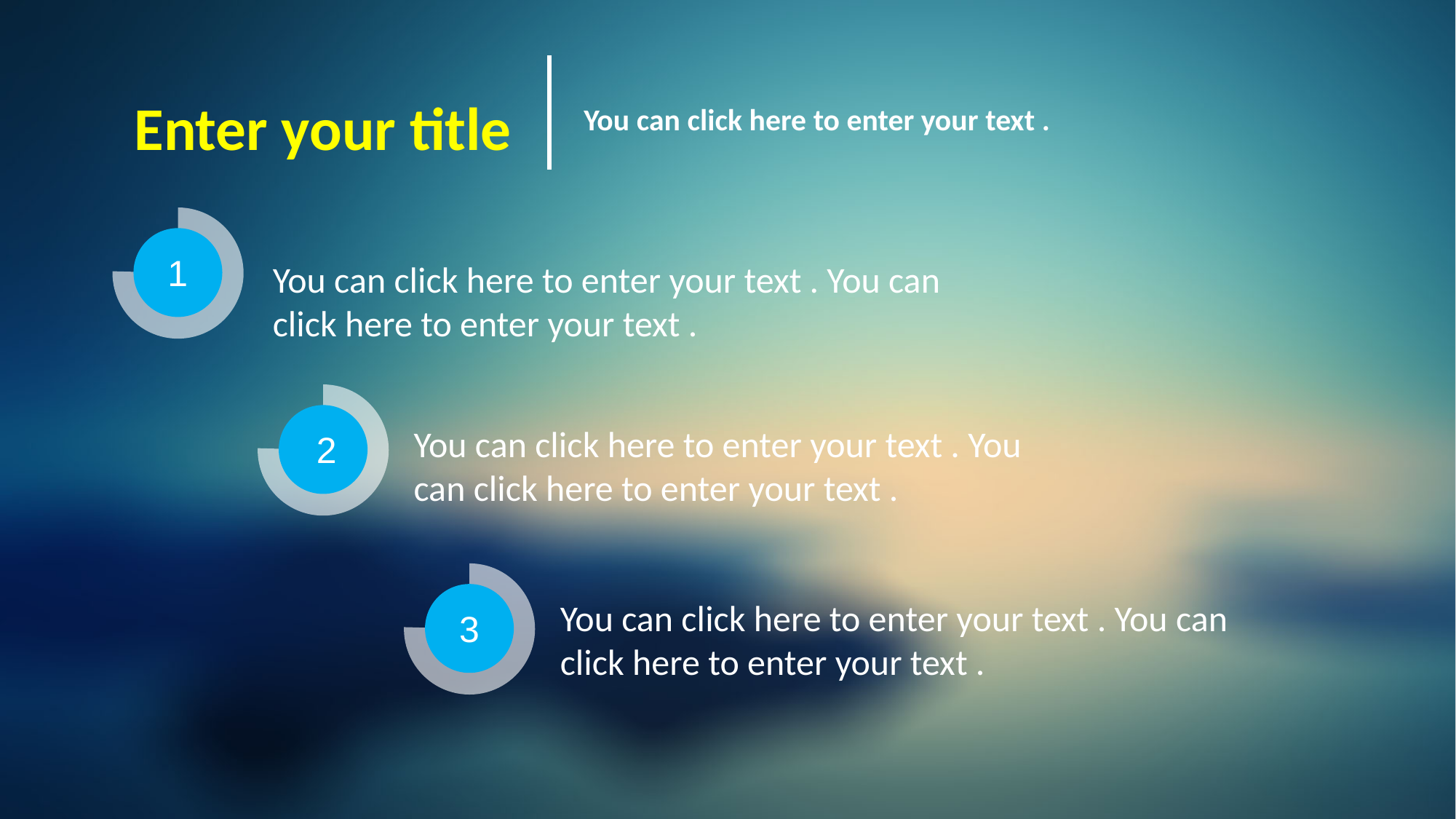

Enter your title
You can click here to enter your text .

1
You can click here to enter your text . You can click here to enter your text .

You can click here to enter your text . You can click here to enter your text .
2

You can click here to enter your text . You can click here to enter your text .
3